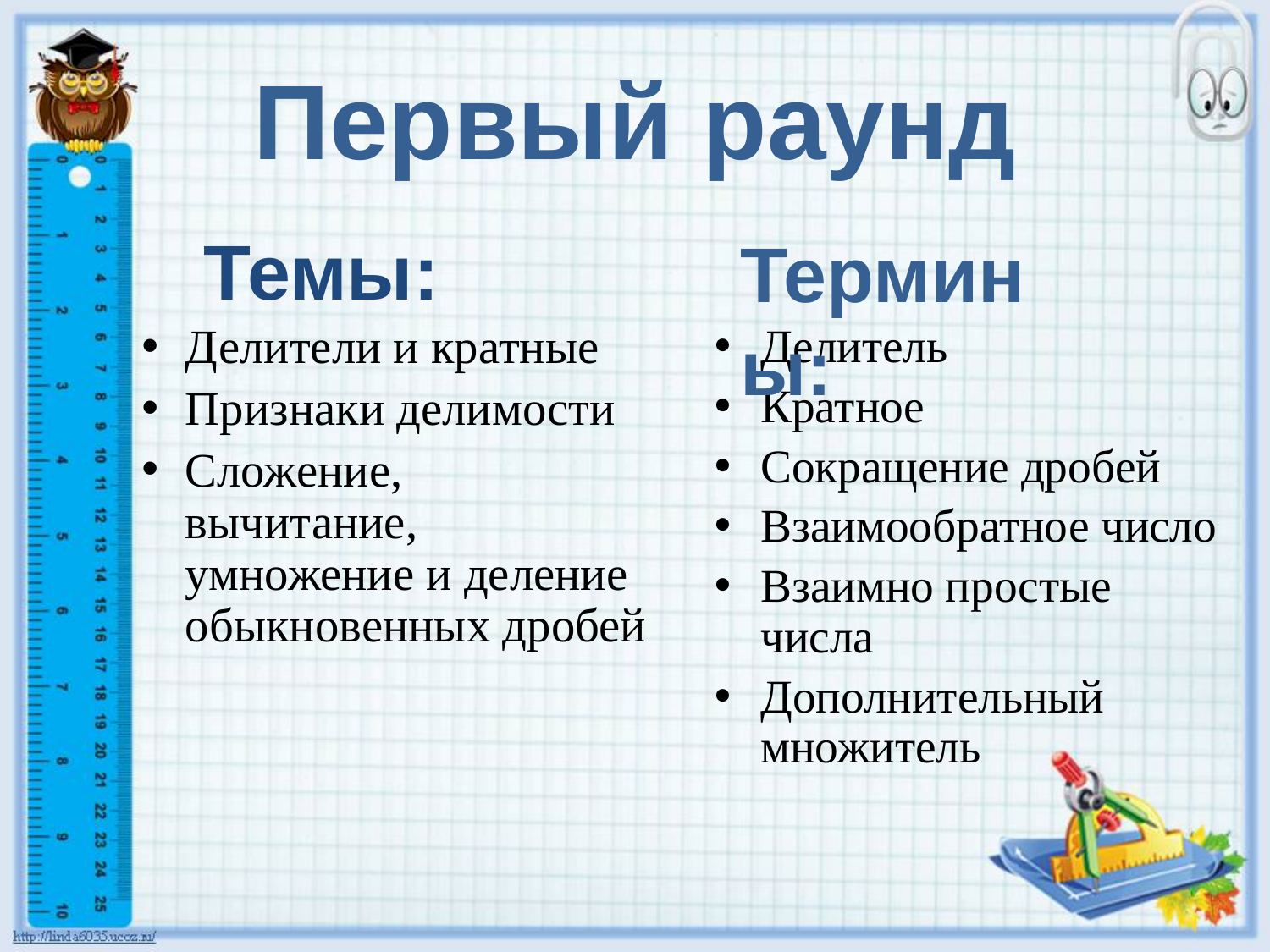

# Первый раунд
Темы:
Термины:
Делители и кратные
Признаки делимости
Сложение, вычитание, умножение и деление обыкновенных дробей
Делитель
Кратное
Сокращение дробей
Взаимообратное число
Взаимно простые числа
Дополнительный множитель